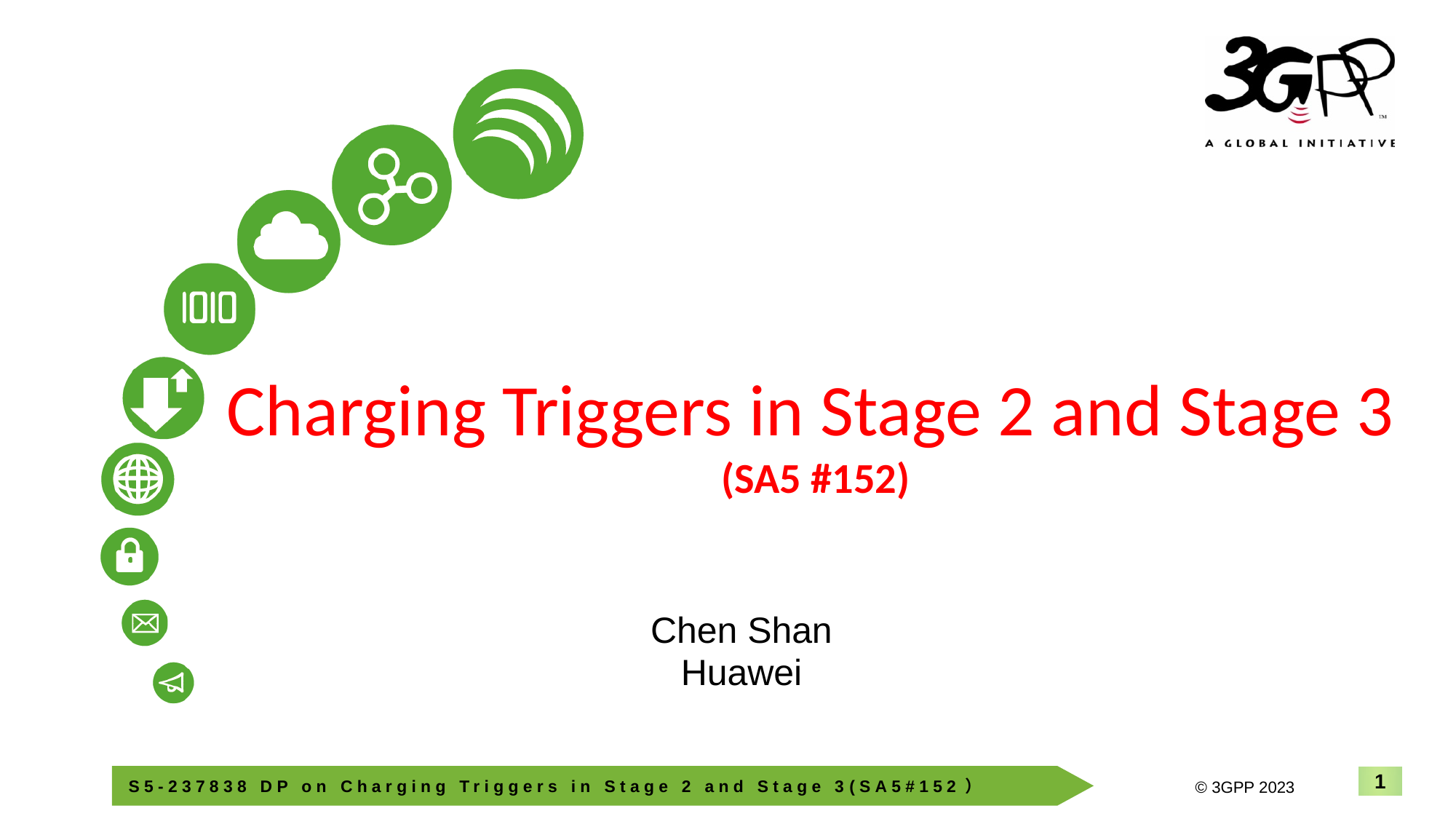

# Charging Triggers in Stage 2 and Stage 3 (SA5 #152)

Chen Shan
Huawei